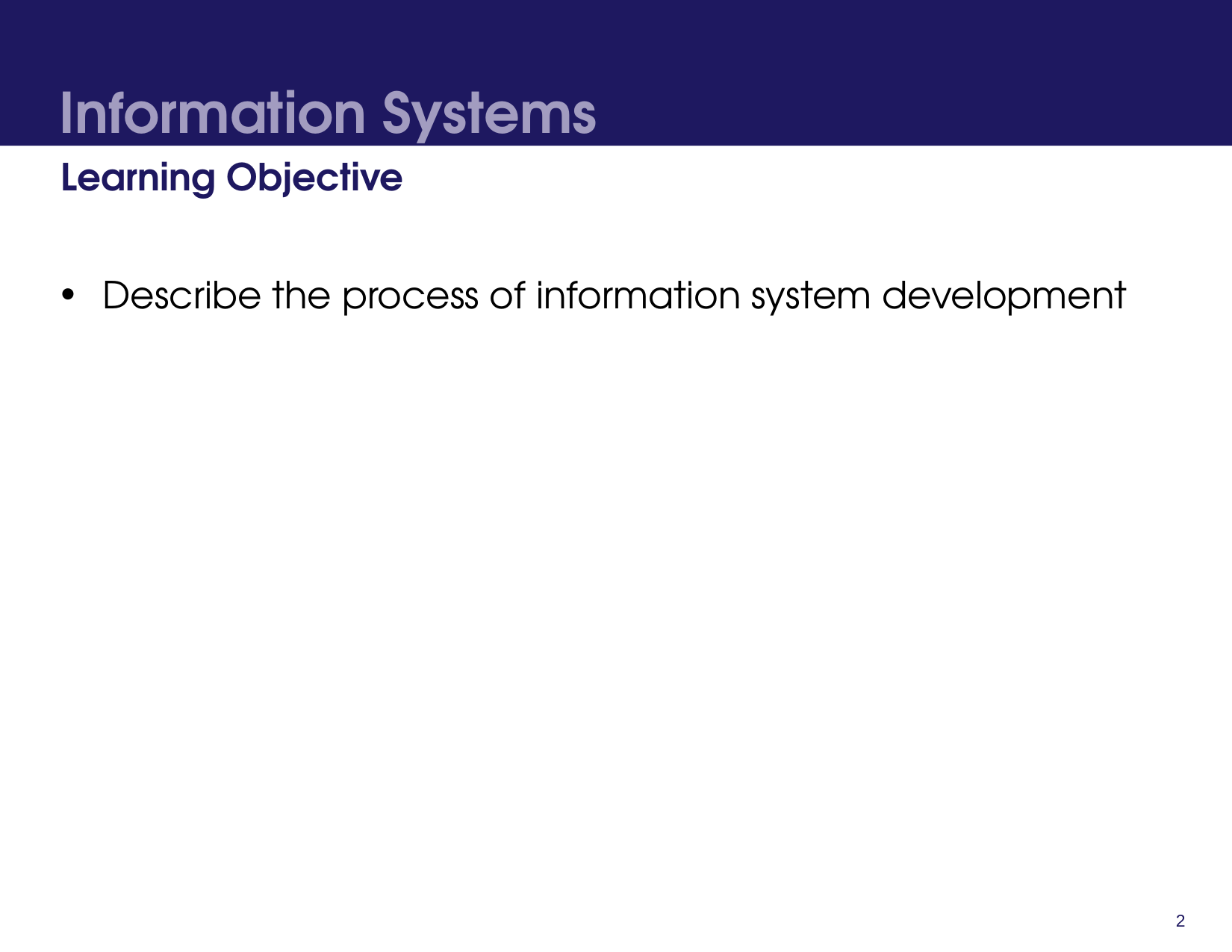

# Information Systems
Learning Objective
Describe the process of information system development
2